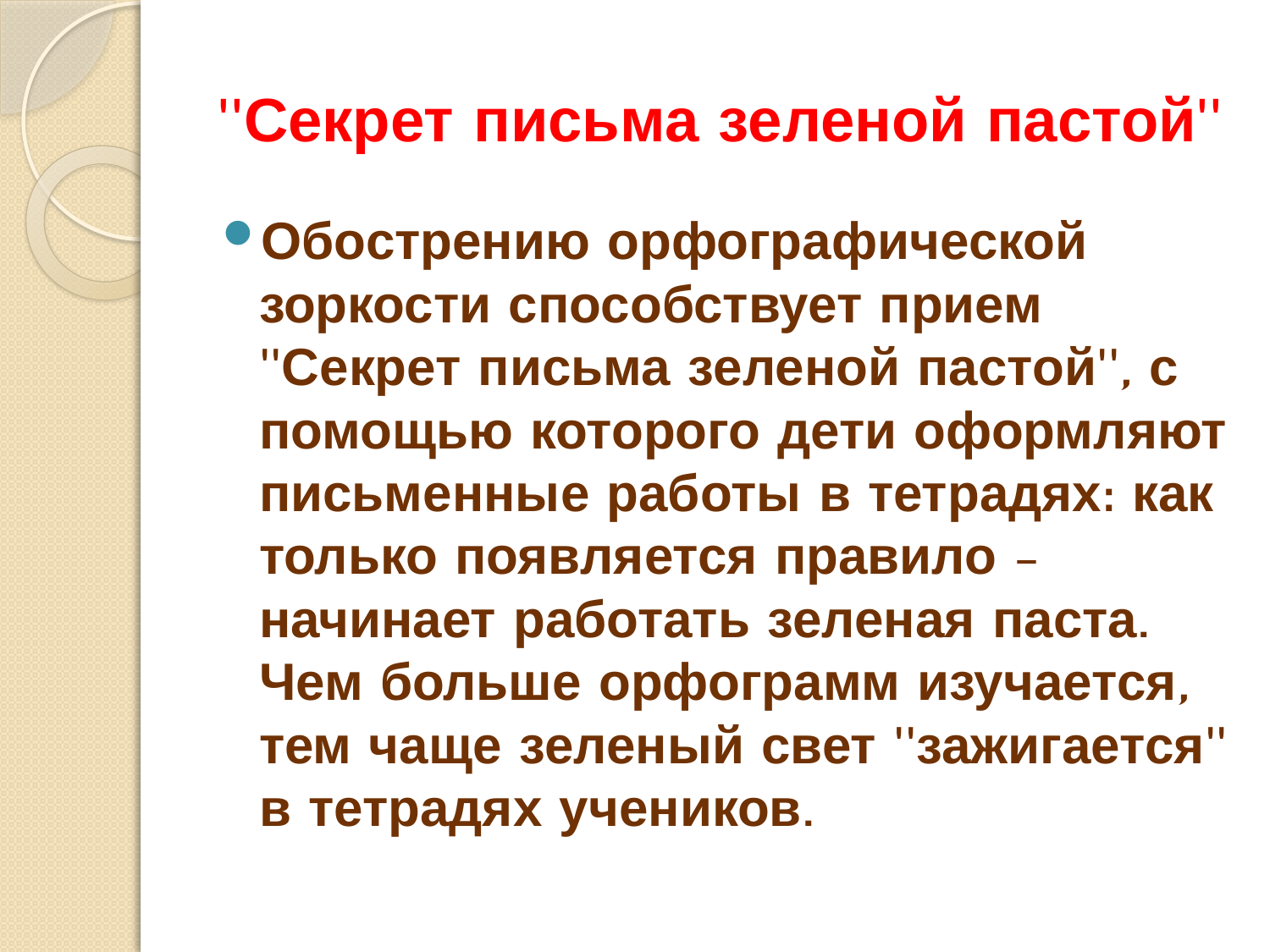

# ''Секрет письма зеленой пастой''
Обострению орфографической зоркости способствует прием ''Секрет письма зеленой пастой'', с помощью которого дети оформляют письменные работы в тетрадях: как только появляется правило – начинает работать зеленая паста. Чем больше орфограмм изучается, тем чаще зеленый свет ''зажигается'' в тетрадях учеников.